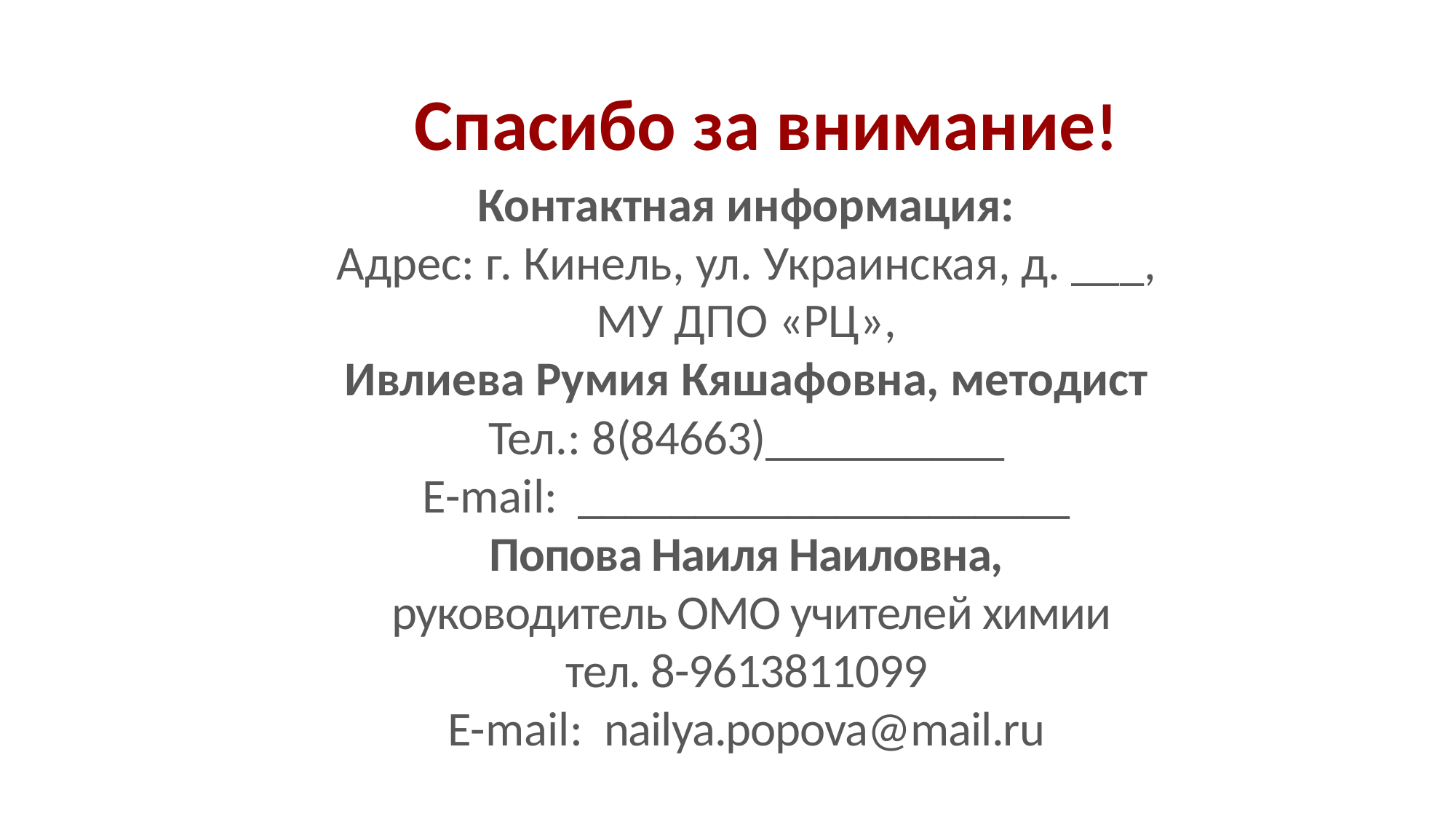

# Спасибо за внимание!
Контактная информация:
Адрес: г. Кинель, ул. Украинская, д. ___, МУ ДПО «РЦ»,
Ивлиева Румия Кяшафовна, методист
Тел.: 8(84663)__________
E-mail:  _____________________
Попова Наиля Наиловна,
 руководитель ОМО учителей химии
тел. 8-9613811099
E-mail:  nailya.popova@mail.ru